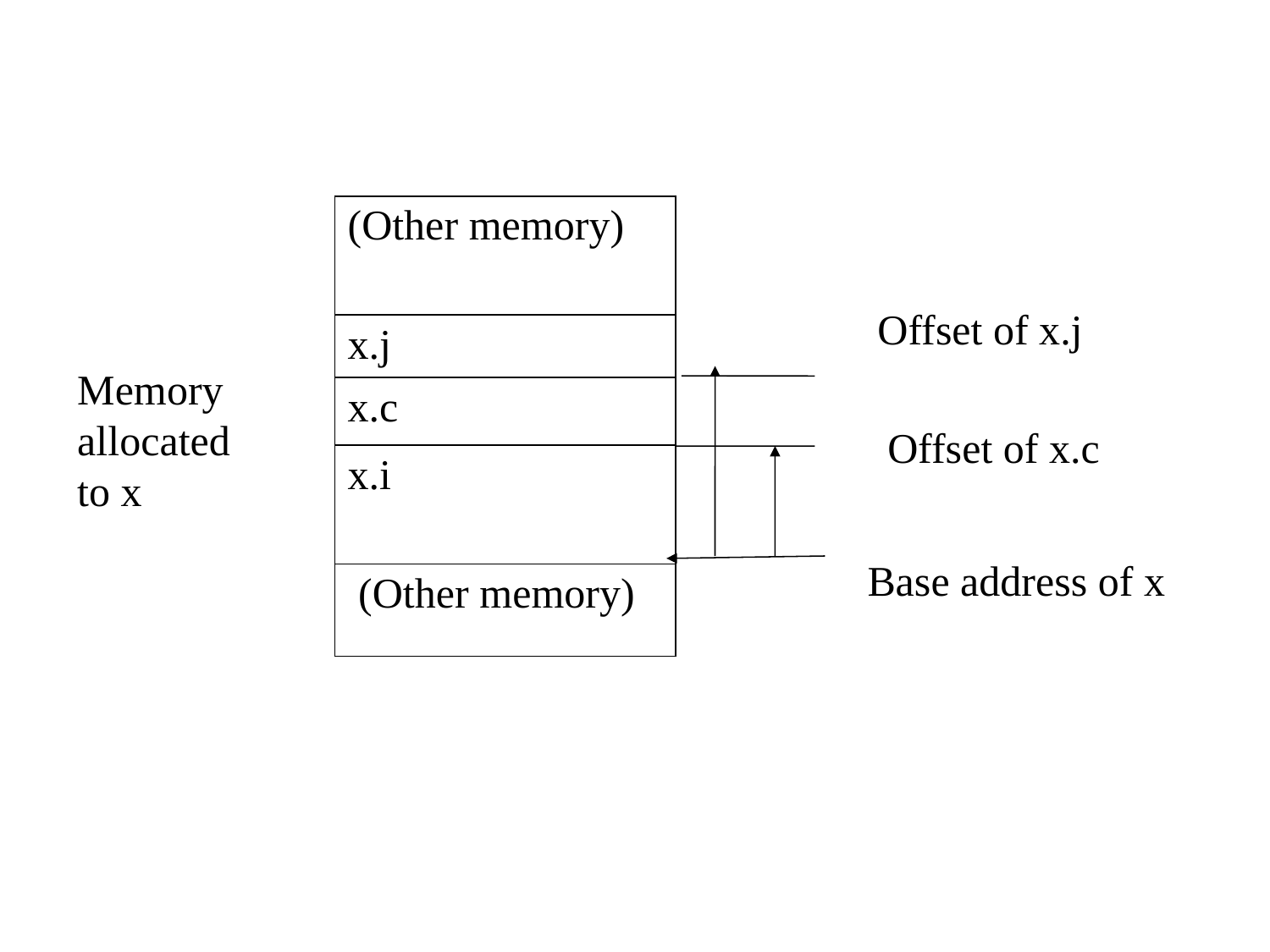

| (Other memory) |
| --- |
| x.j |
| x.c |
| x.i |
| (Other memory) |
Offset of x.j

Memory
allocated
to x

Offset of x.c

Base address of x